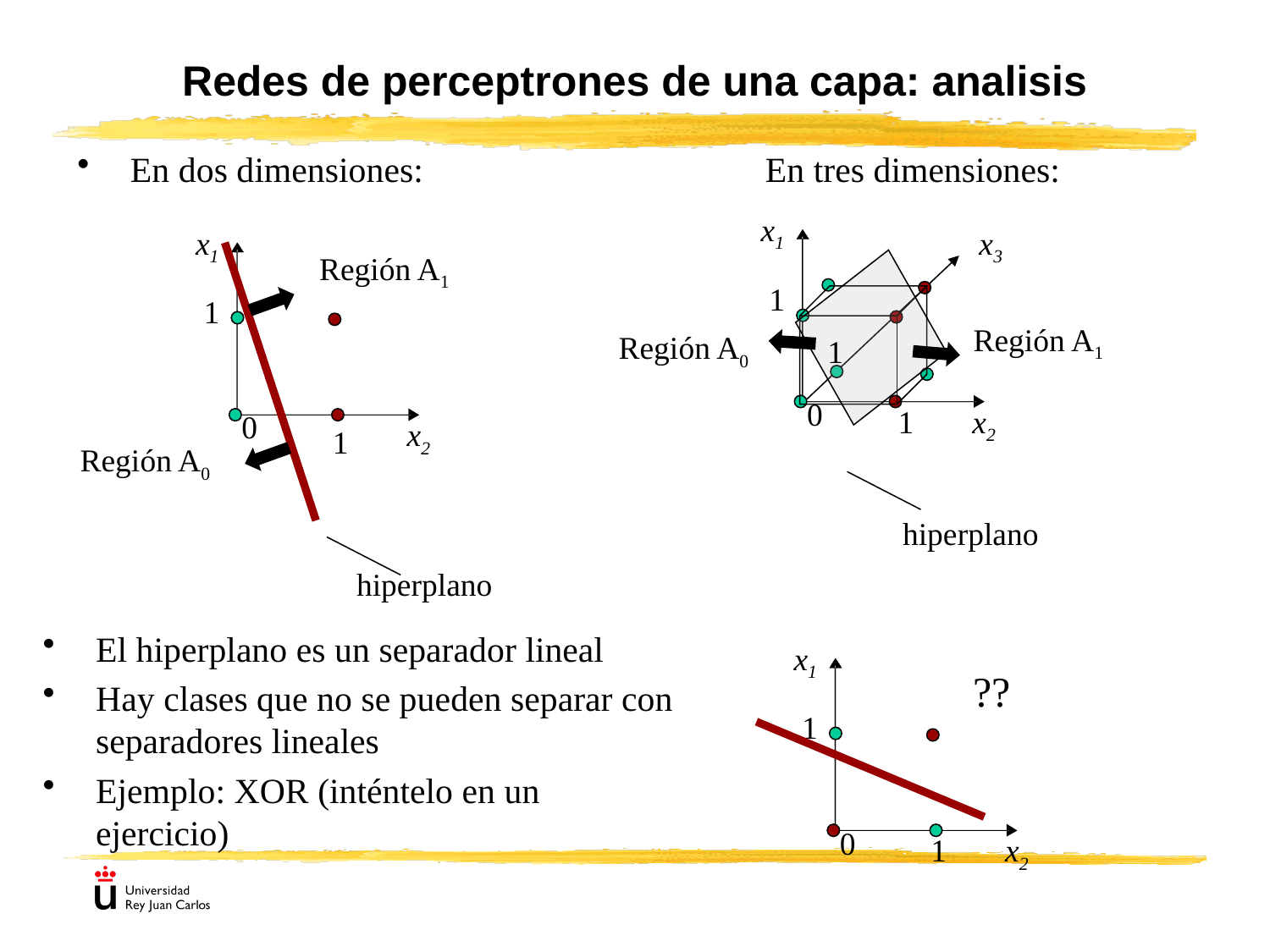

# Redes de perceptrones de una capa: analisis
En dos dimensiones:			En tres dimensiones:
x1
x1

Región A1
1

0

x2
1
Región A0

hiperplano
x3

1

Región A1
Región A0
1

0

1

x2

hiperplano
El hiperplano es un separador lineal
Hay clases que no se pueden separar con separadores lineales
Ejemplo: XOR (inténtelo en un ejercicio)
x1

??
1

0

1

x2